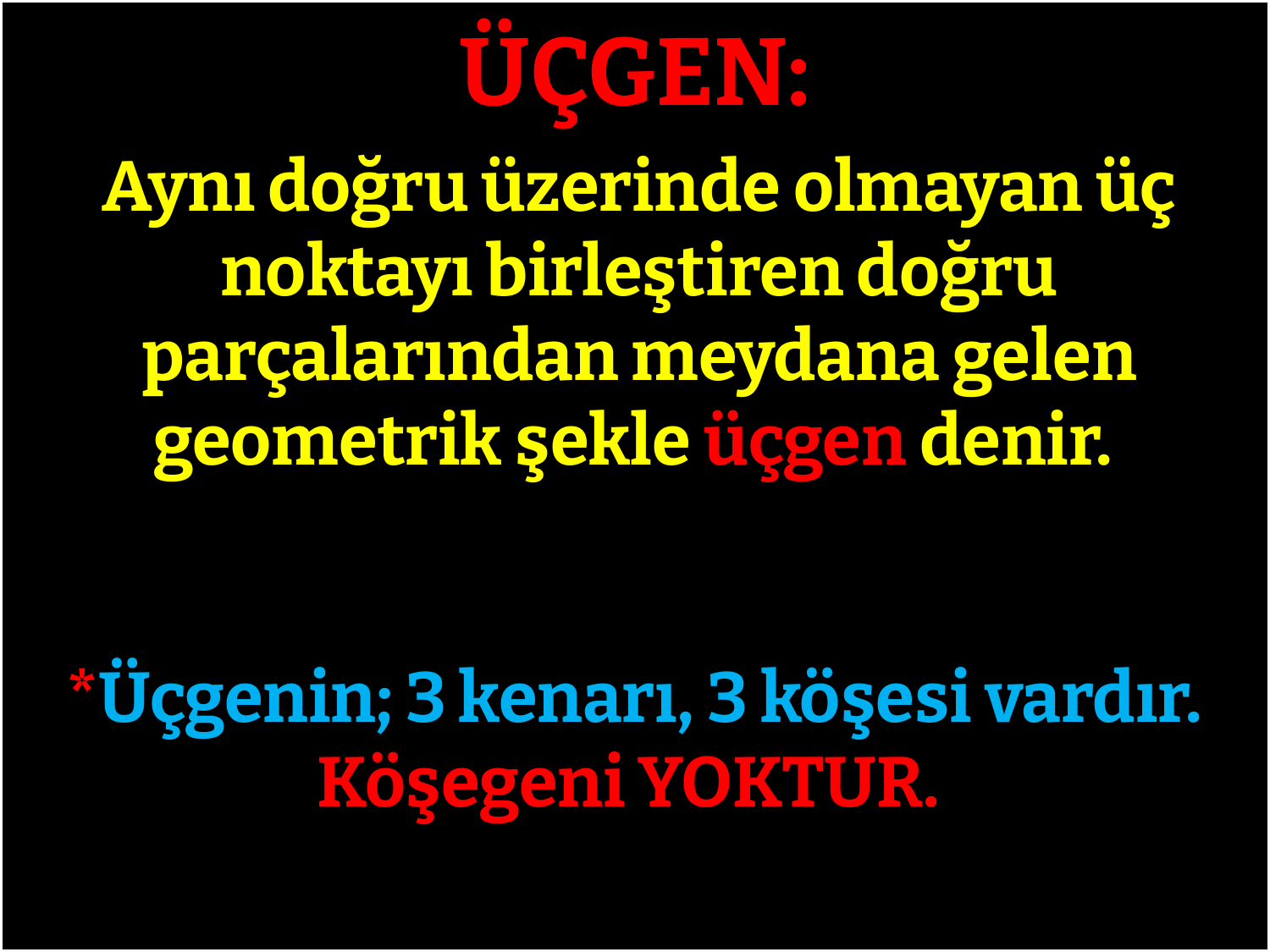

ÜÇGEN:
Aynı doğru üzerinde olmayan üç noktayı birleştiren doğru parçalarından meydana gelen geometrik şekle üçgen denir.
#
*Üçgenin; 3 kenarı, 3 köşesi vardır. Köşegeni YOKTUR.